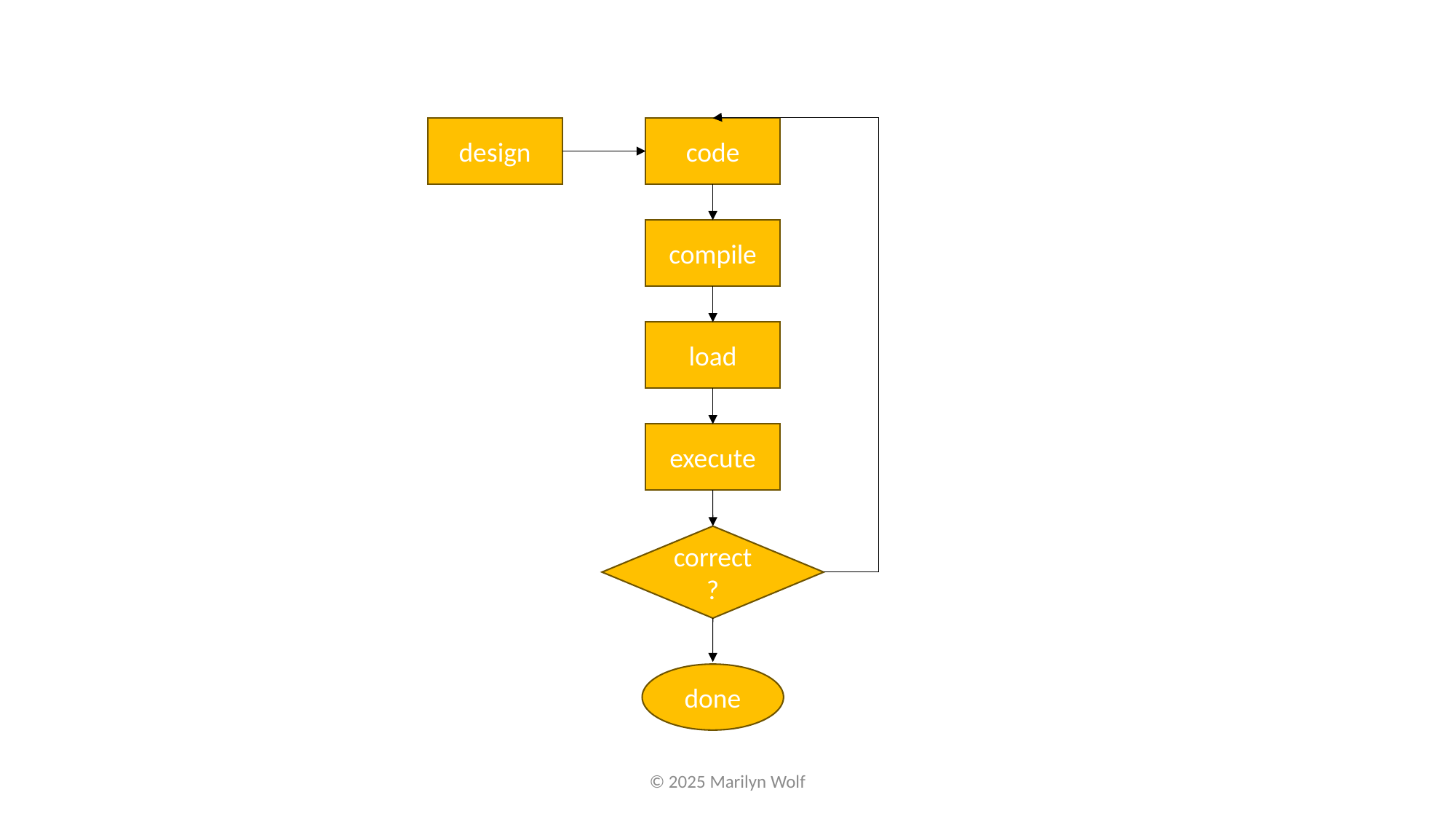

design
code
compile
load
execute
correct?
done
© 2025 Marilyn Wolf